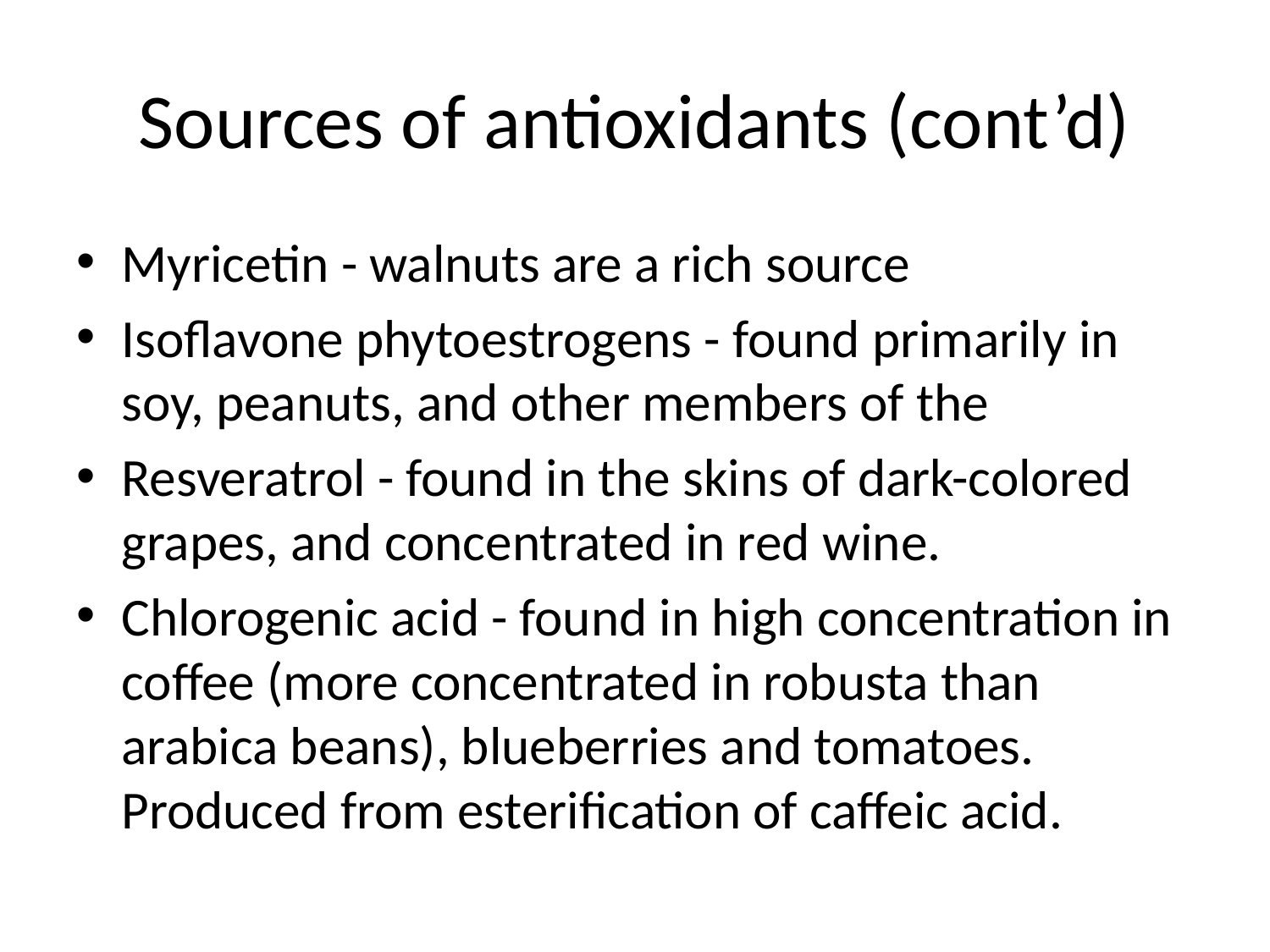

# Sources of antioxidants (cont’d)
Myricetin - walnuts are a rich source
Isoflavone phytoestrogens - found primarily in soy, peanuts, and other members of the
Resveratrol - found in the skins of dark-colored grapes, and concentrated in red wine.
Chlorogenic acid - found in high concentration in coffee (more concentrated in robusta than arabica beans), blueberries and tomatoes. Produced from esterification of caffeic acid.